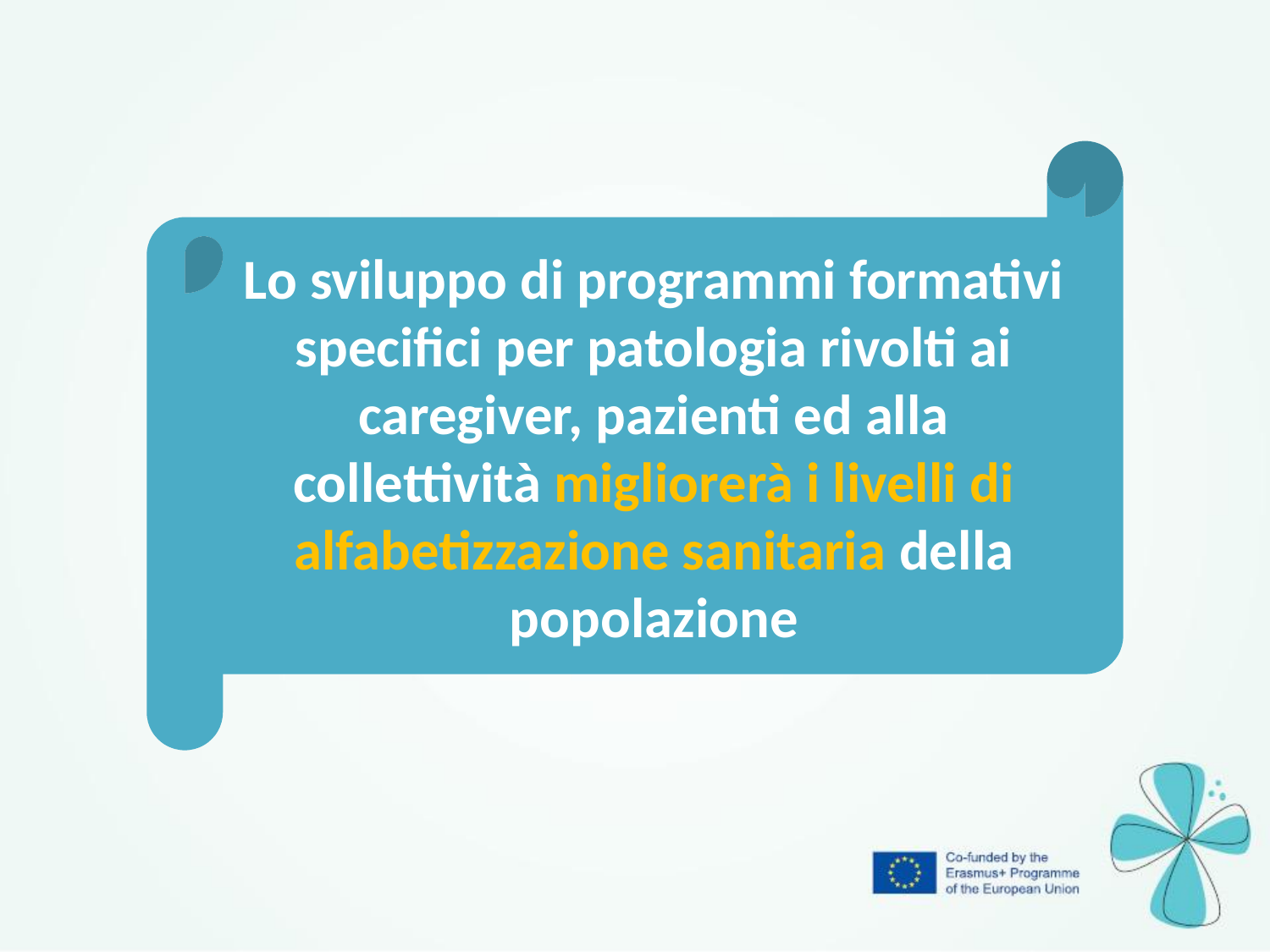

Lo sviluppo di programmi formativi specifici per patologia rivolti ai caregiver, pazienti ed alla collettività migliorerà i livelli di alfabetizzazione sanitaria della popolazione